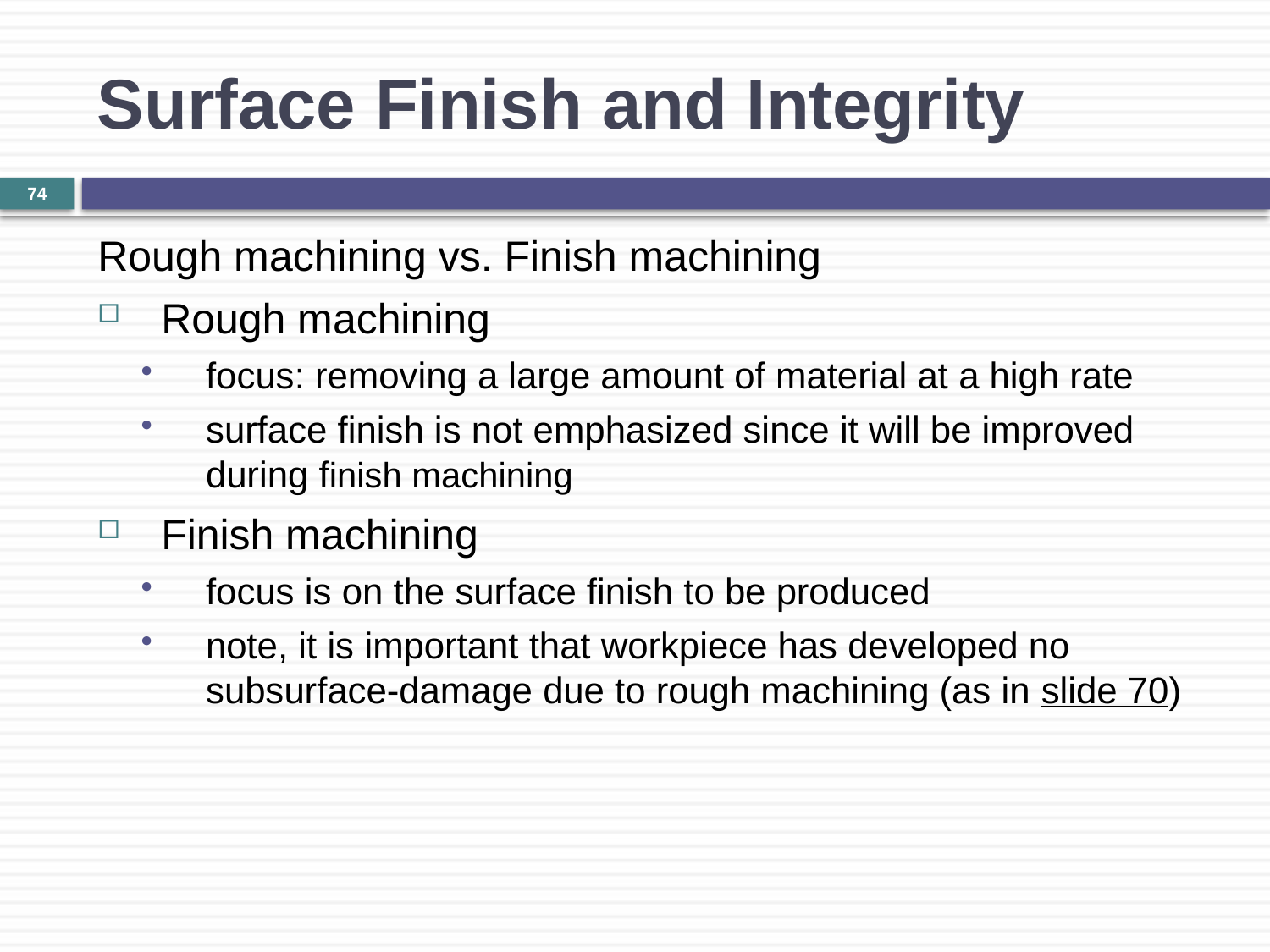

Surface Finish and Integrity
74
Rough machining vs. Finish machining
Rough machining
focus: removing a large amount of material at a high rate
surface finish is not emphasized since it will be improved during finish machining
Finish machining
focus is on the surface finish to be produced
note, it is important that workpiece has developed no subsurface-damage due to rough machining (as in slide 70)